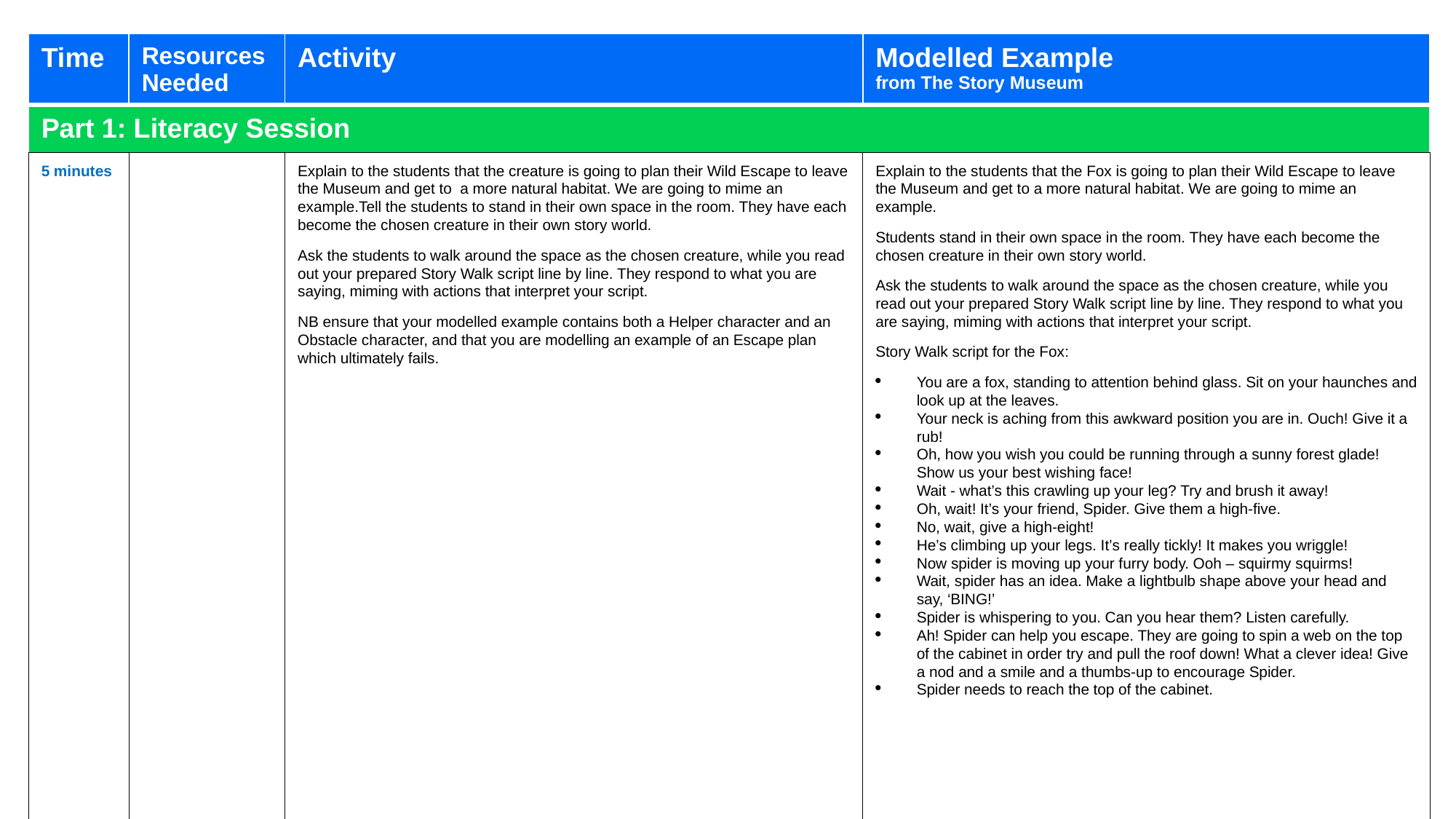

| Time | Resources Needed | Activity | Modelled Example from The Story Museum |
| --- | --- | --- | --- |
| Part 1: Literacy Session |  |  |  |
| 5 minutes |  | Explain to the students that the creature is going to plan their Wild Escape to leave the Museum and get to a more natural habitat. We are going to mime an example.Tell the students to stand in their own space in the room. They have each become the chosen creature in their own story world. Ask the students to walk around the space as the chosen creature, while you read out your prepared Story Walk script line by line. They respond to what you are saying, miming with actions that interpret your script. NB ensure that your modelled example contains both a Helper character and an Obstacle character, and that you are modelling an example of an Escape plan which ultimately fails. | Explain to the students that the Fox is going to plan their Wild Escape to leave the Museum and get to a more natural habitat. We are going to mime an example. Students stand in their own space in the room. They have each become the chosen creature in their own story world. Ask the students to walk around the space as the chosen creature, while you read out your prepared Story Walk script line by line. They respond to what you are saying, miming with actions that interpret your script. Story Walk script for the Fox: You are a fox, standing to attention behind glass. Sit on your haunches and look up at the leaves. Your neck is aching from this awkward position you are in. Ouch! Give it a rub! Oh, how you wish you could be running through a sunny forest glade! Show us your best wishing face! Wait - what’s this crawling up your leg? Try and brush it away! Oh, wait! It’s your friend, Spider. Give them a high-five. No, wait, give a high-eight! He’s climbing up your legs. It’s really tickly! It makes you wriggle! Now spider is moving up your furry body. Ooh – squirmy squirms! Wait, spider has an idea. Make a lightbulb shape above your head and say, ‘BING!’ Spider is whispering to you. Can you hear them? Listen carefully. Ah! Spider can help you escape. They are going to spin a web on the top of the cabinet in order try and pull the roof down! What a clever idea! Give a nod and a smile and a thumbs-up to encourage Spider. Spider needs to reach the top of the cabinet. |